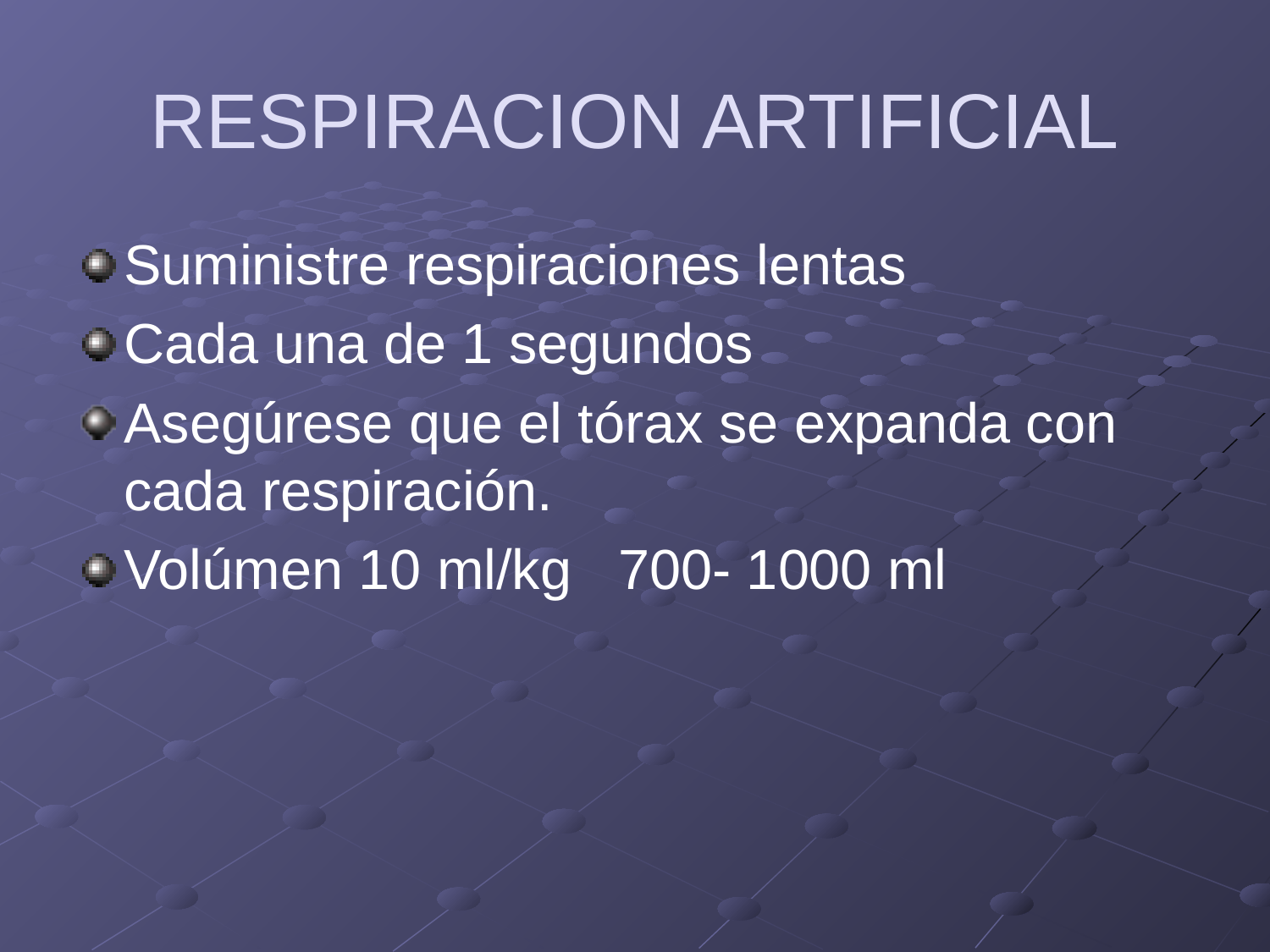

# RESPIRACION ARTIFICIAL
Suministre respiraciones lentas
Cada una de 1 segundos
Asegúrese que el tórax se expanda con cada respiración.
Volúmen 10 ml/kg   700- 1000 ml